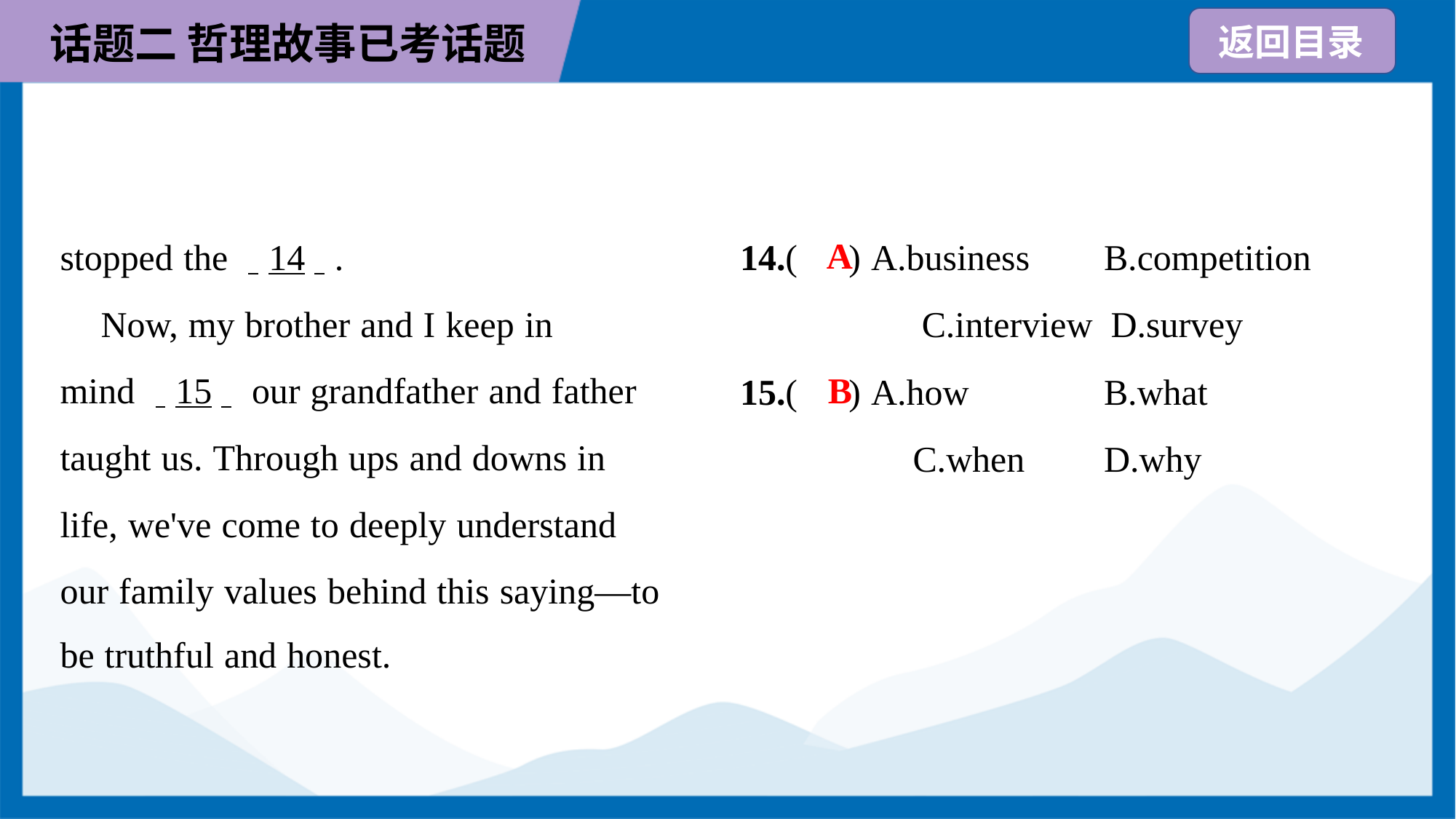

stopped the . .14. ..
    Now, my brother and I keep in
mind . .15. . our grandfather and father
taught us. Through ups and downs in
life, we've come to deeply understand
our family values behind this saying—to
be truthful and honest.
14.(     ) A.business	B.competition
                    C.interview  D.survey
A
15.(     ) A.how	B.what
                   C.when	D.why
B